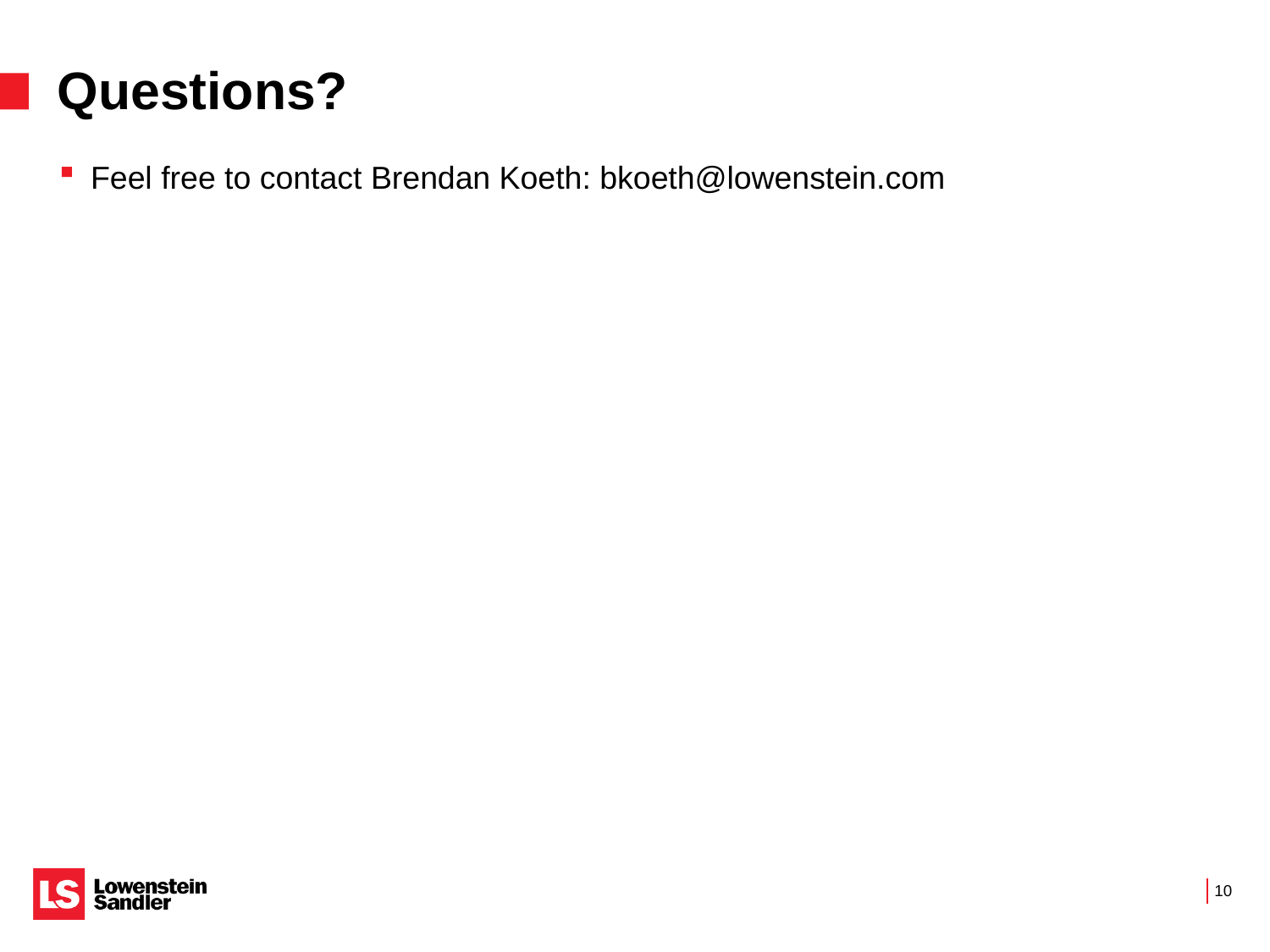

# Questions?
Feel free to contact Brendan Koeth: bkoeth@lowenstein.com